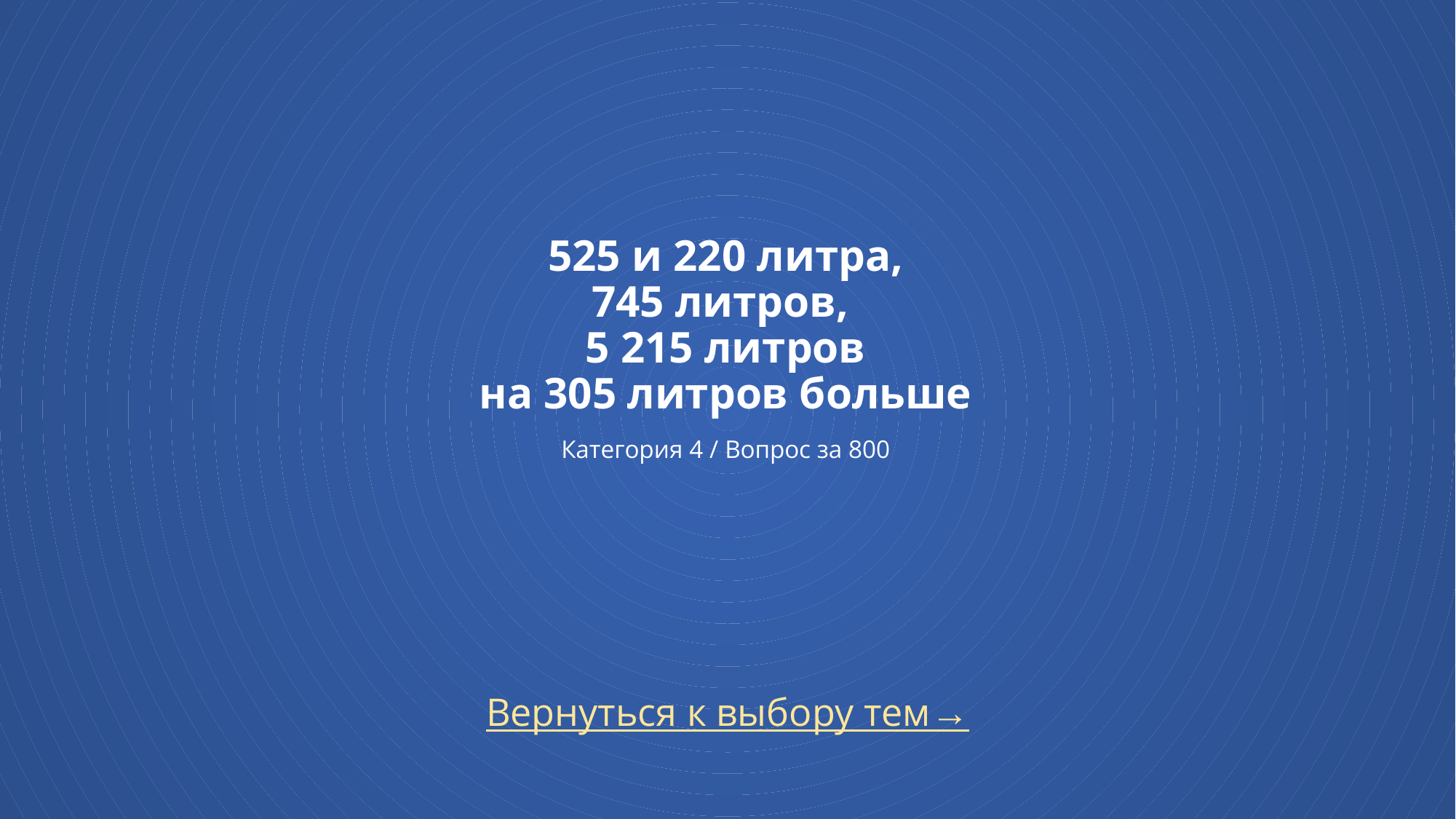

# 525 и 220 литра, 745 литров, 5 215 литров на 305 литров больше Категория 4 / Вопрос за 800
Вернуться к выбору тем→